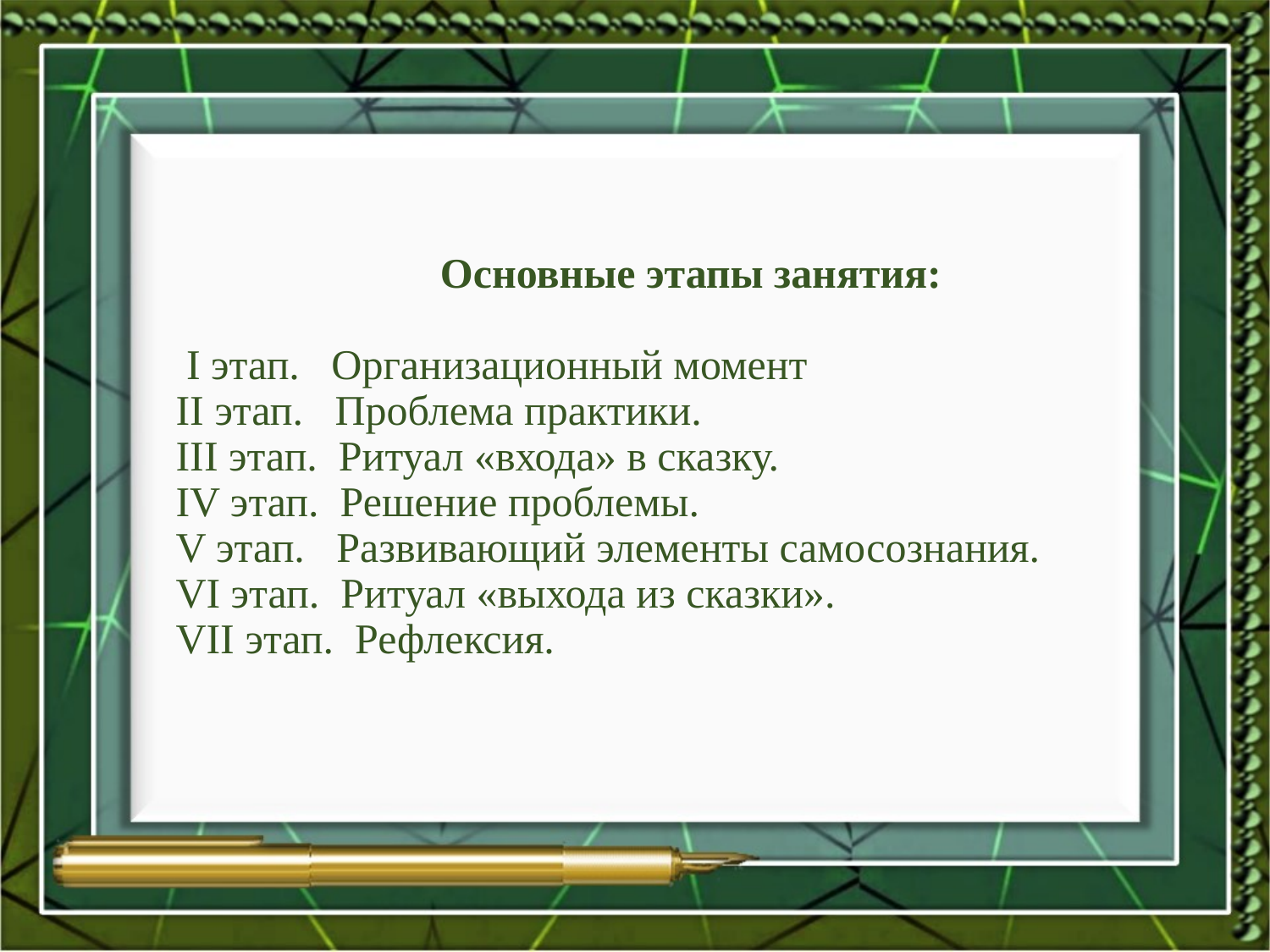

# Основные этапы занятия: I этап.   Организационный момент II этап.   Проблема практики. III этап.  Ритуал «входа» в сказку. IV этап.  Решение проблемы. V этап.   Развивающий элементы самосознания. VI этап.  Ритуал «выхода из сказки». VII этап.  Рефлексия.